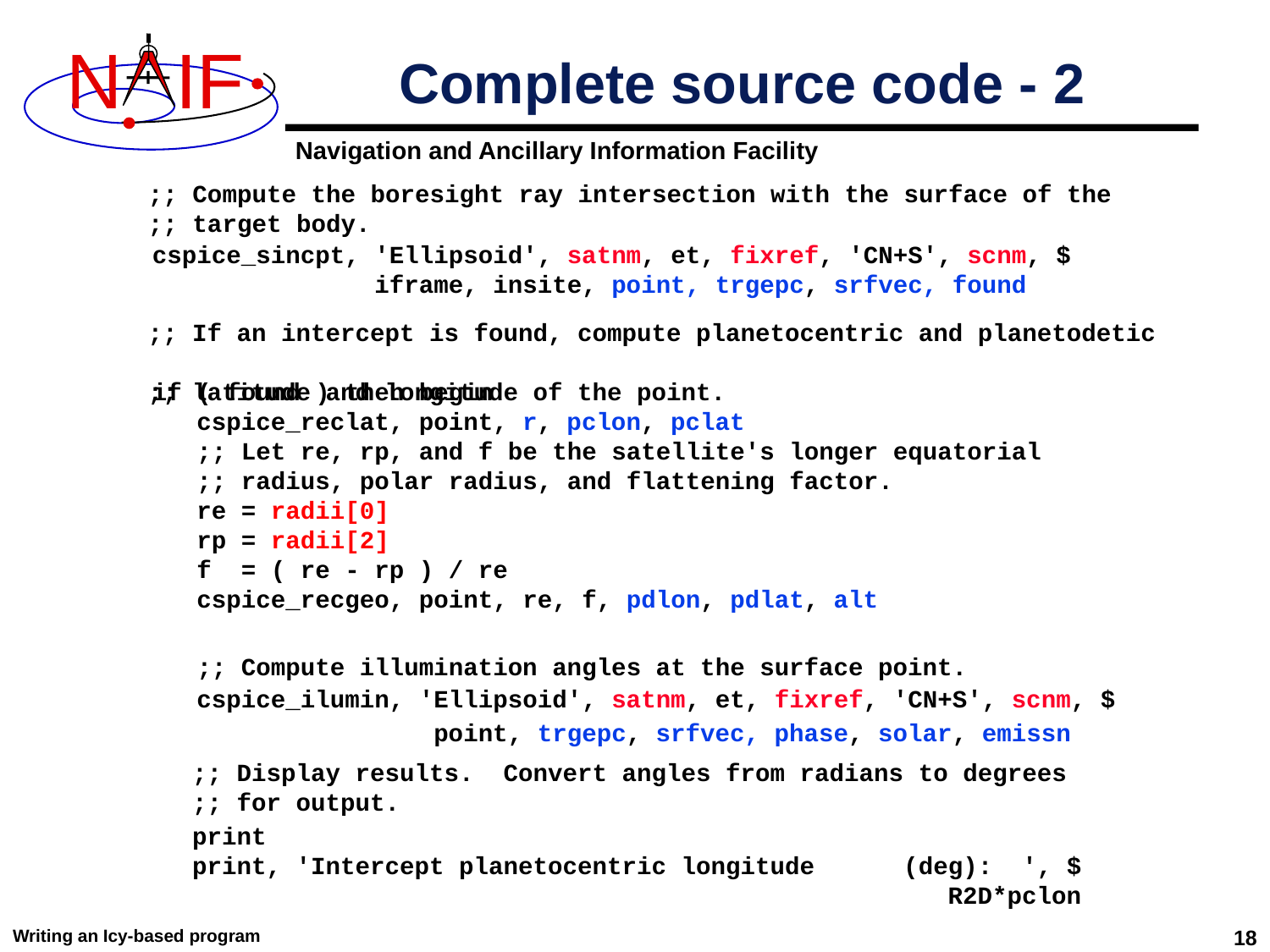

# Complete source code - 2
   ;; Compute the boresight ray intersection with the surface of the
   ;; target body.
   cspice_sincpt, 'Ellipsoid', satnm, et, fixref, 'CN+S', scnm, $
                  iframe, insite, point, trgepc, srfvec, found
   ;; If an intercept is found, compute planetocentric and planetodetic
   ;; latitude and longitude of the point.
   if ( found ) then begin
      cspice_reclat, point, r, pclon, pclat
      ;; Let re, rp, and f be the satellite's longer equatorial
      ;; radius, polar radius, and flattening factor.
      re = radii[0]
      rp = radii[2]
      f  = ( re - rp ) / re
      cspice_recgeo, point, re, f, pdlon, pdlat, alt
      ;; Compute illumination angles at the surface point.
      cspice_ilumin, 'Ellipsoid', satnm, et, fixref, 'CN+S', scnm, $
                      point, trgepc, srfvec, phase, solar, emissn
;; Display results.  Convert angles from radians to degrees
;; for output.
print
print, 'Intercept planetocentric longitude      (deg):  ', $
                                                   R2D*pclon
Writing an Icy-based program
18